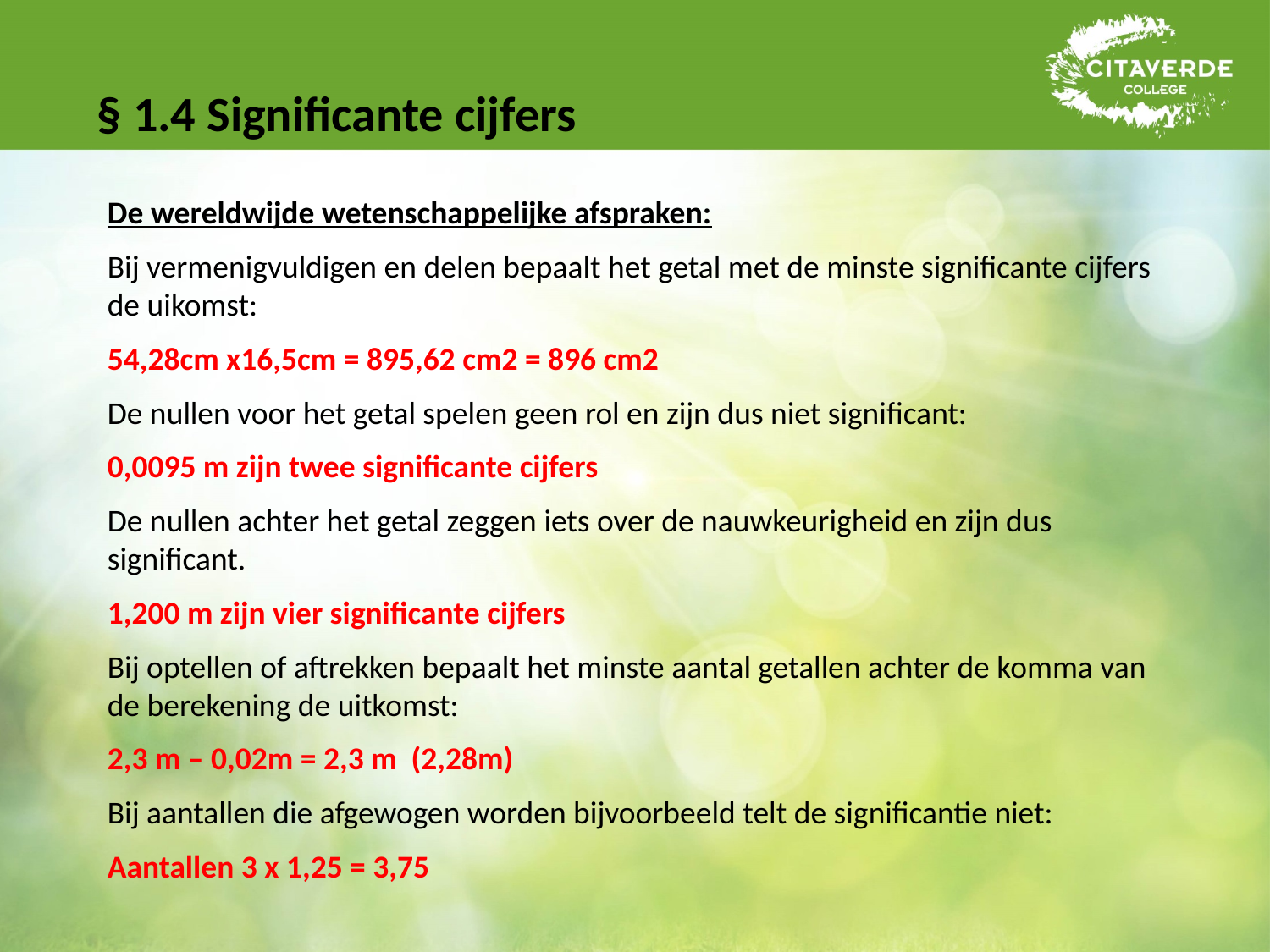

§ 1.4 Significante cijfers
De wereldwijde wetenschappelijke afspraken:
Bij vermenigvuldigen en delen bepaalt het getal met de minste significante cijfers de uikomst:
54,28cm x16,5cm = 895,62 cm2 = 896 cm2
De nullen voor het getal spelen geen rol en zijn dus niet significant:
0,0095 m zijn twee significante cijfers
De nullen achter het getal zeggen iets over de nauwkeurigheid en zijn dus significant.
1,200 m zijn vier significante cijfers
Bij optellen of aftrekken bepaalt het minste aantal getallen achter de komma van de berekening de uitkomst:
2,3 m – 0,02m = 2,3 m  (2,28m)
Bij aantallen die afgewogen worden bijvoorbeeld telt de significantie niet:
Aantallen 3 x 1,25 = 3,75